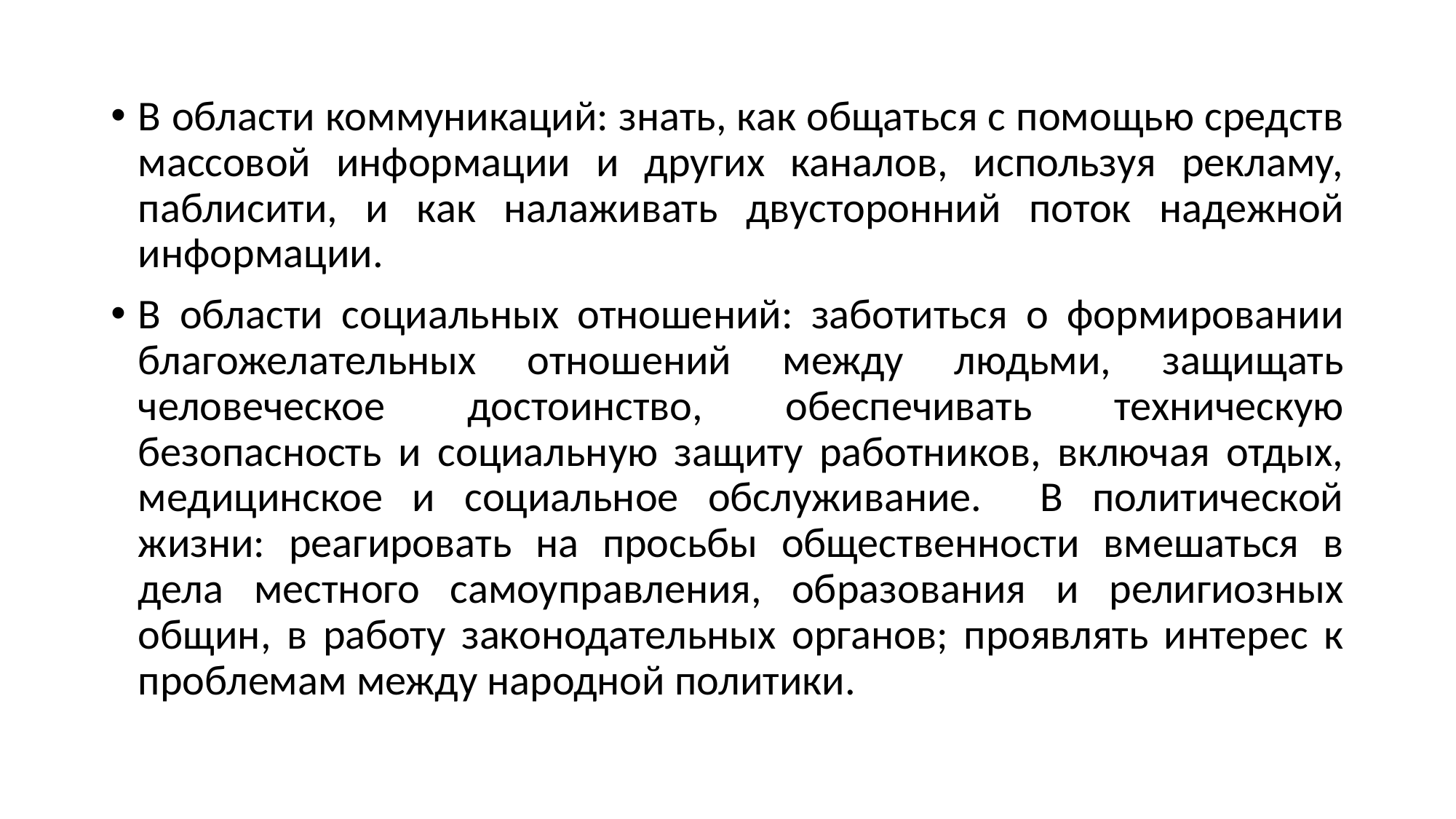

В области коммуникаций: знать, как общаться с помощью средств массовой информации и других каналов, используя рекламу, паблисити, и как налаживать двусторонний поток надежной информации.
В области социальных отношений: заботиться о формировании благожелательных отношений между людьми, защищать человеческое достоинство, обеспечивать техническую безопасность и социальную защиту работников, включая отдых, медицинское и социальное обслуживание.  В политической жизни: реагировать на просьбы общественности вмешаться в дела местного самоуправления, образования и религиозных общин, в работу законодательных органов; проявлять интерес к проблемам между народной политики.